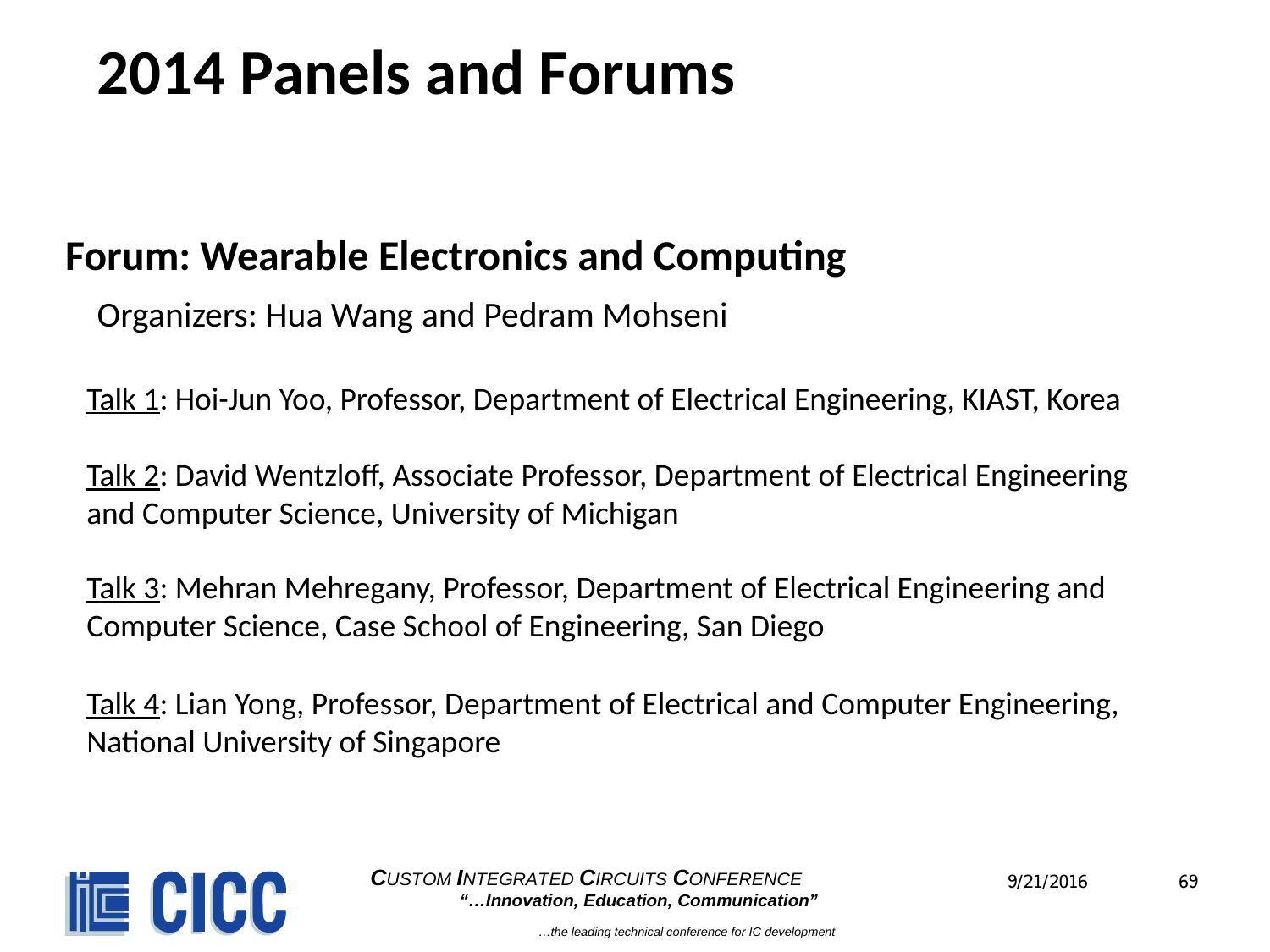

# 2014 Panels and Forums
Forum: Wearable Electronics and Computing
Organizers: Hua Wang and Pedram Mohseni
Talk 1: Hoi-Jun Yoo, Professor, Department of Electrical Engineering, KIAST, Korea
Talk 2: David Wentzloff, Associate Professor, Department of Electrical Engineering and Computer Science, University of Michigan
Talk 3: Mehran Mehregany, Professor, Department of Electrical Engineering and Computer Science, Case School of Engineering, San Diego
Talk 4: Lian Yong, Professor, Department of Electrical and Computer Engineering, National University of Singapore